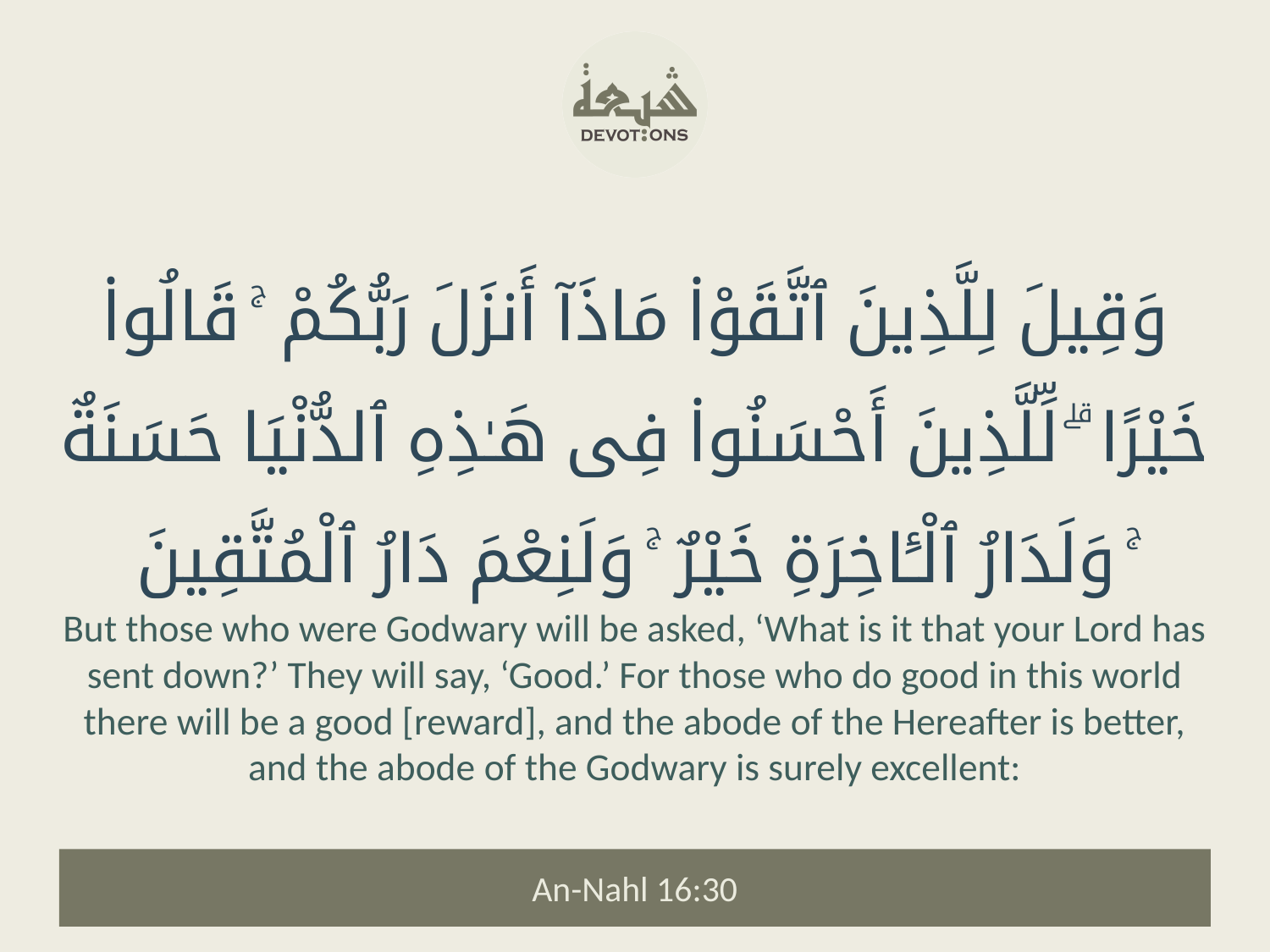

وَقِيلَ لِلَّذِينَ ٱتَّقَوْا۟ مَاذَآ أَنزَلَ رَبُّكُمْ ۚ قَالُوا۟ خَيْرًا ۗ لِّلَّذِينَ أَحْسَنُوا۟ فِى هَـٰذِهِ ٱلدُّنْيَا حَسَنَةٌ ۚ وَلَدَارُ ٱلْـَٔاخِرَةِ خَيْرٌ ۚ وَلَنِعْمَ دَارُ ٱلْمُتَّقِينَ
But those who were Godwary will be asked, ‘What is it that your Lord has sent down?’ They will say, ‘Good.’ For those who do good in this world there will be a good [reward], and the abode of the Hereafter is better, and the abode of the Godwary is surely excellent:
An-Nahl 16:30